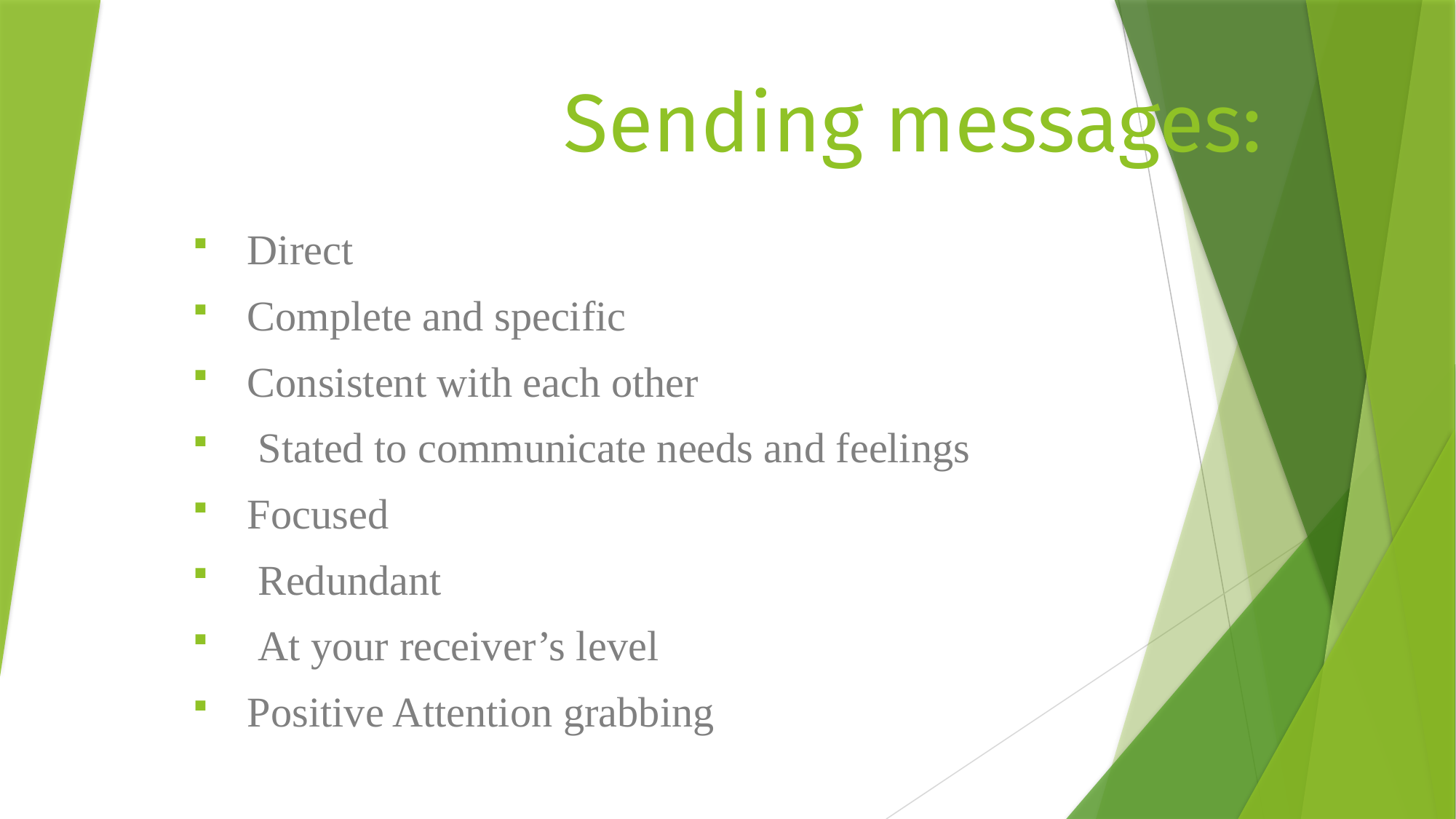

# Sending messages:
Direct
Complete and specific
Consistent with each other
 Stated to communicate needs and feelings
Focused
 Redundant
 At your receiver’s level
Positive Attention grabbing